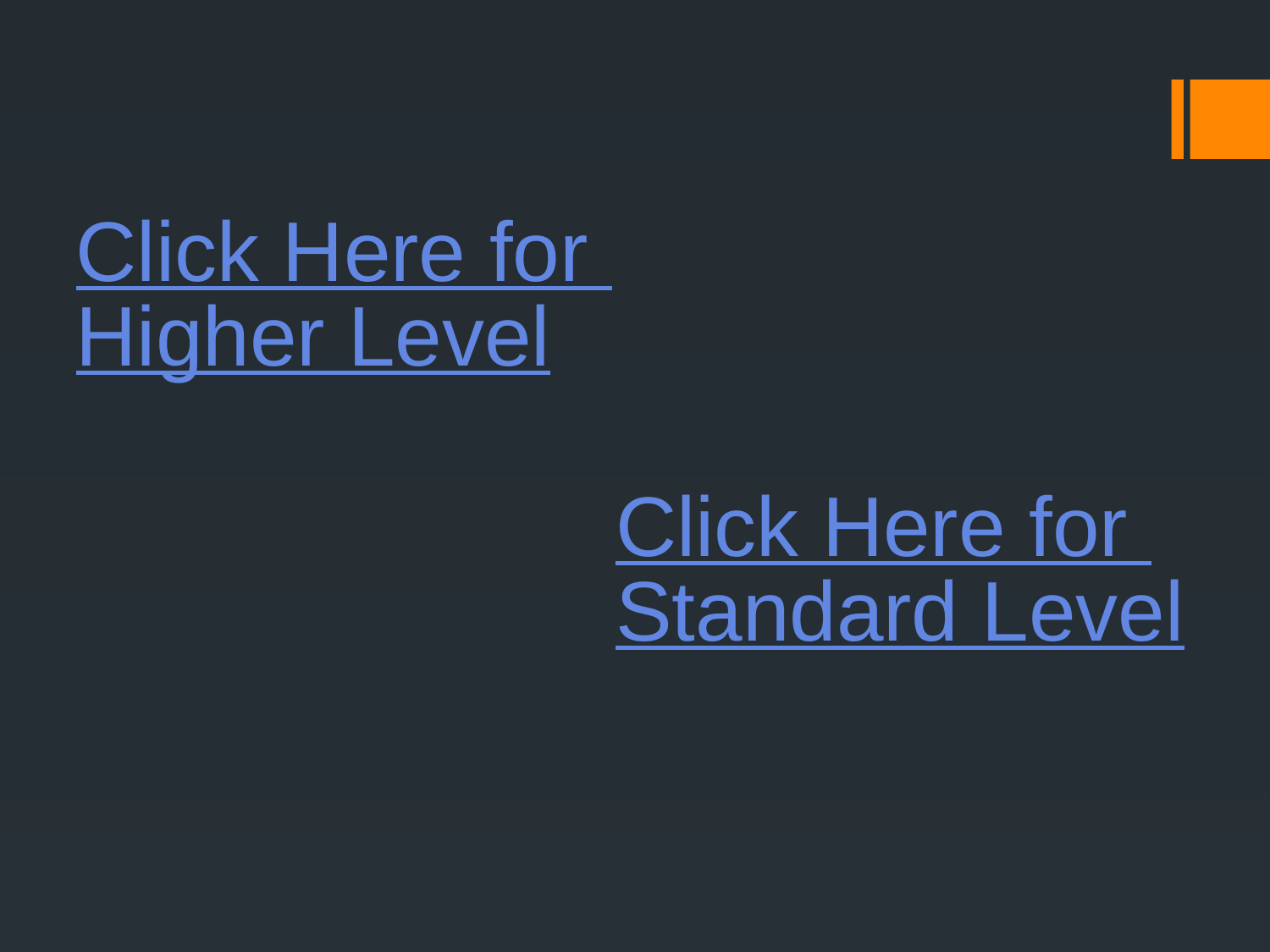

Click Here for Higher Level
Click Here for Standard Level